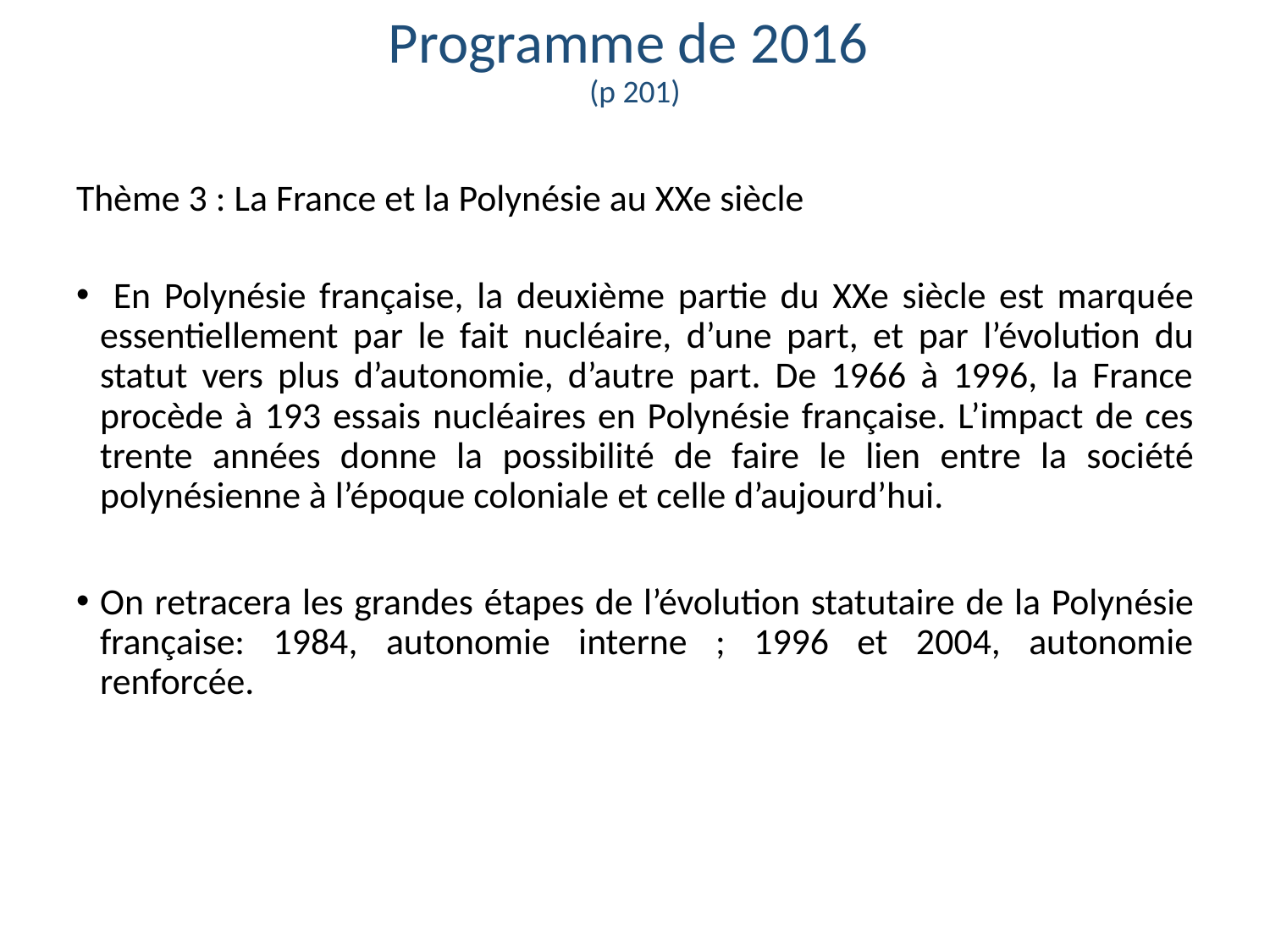

# Programme de 2016 (p 201)
Thème 3 : La France et la Polynésie au XXe siècle

 En Polynésie française, la deuxième partie du XXe siècle est marquée essentiellement par le fait nucléaire, d’une part, et par l’évolution du statut vers plus d’autonomie, d’autre part. De 1966 à 1996, la France procède à 193 essais nucléaires en Polynésie française. L’impact de ces trente années donne la possibilité de faire le lien entre la société polynésienne à l’époque coloniale et celle d’aujourd’hui.

On retracera les grandes étapes de l’évolution statutaire de la Polynésie française: 1984, autonomie interne ; 1996 et 2004, autonomie renforcée.